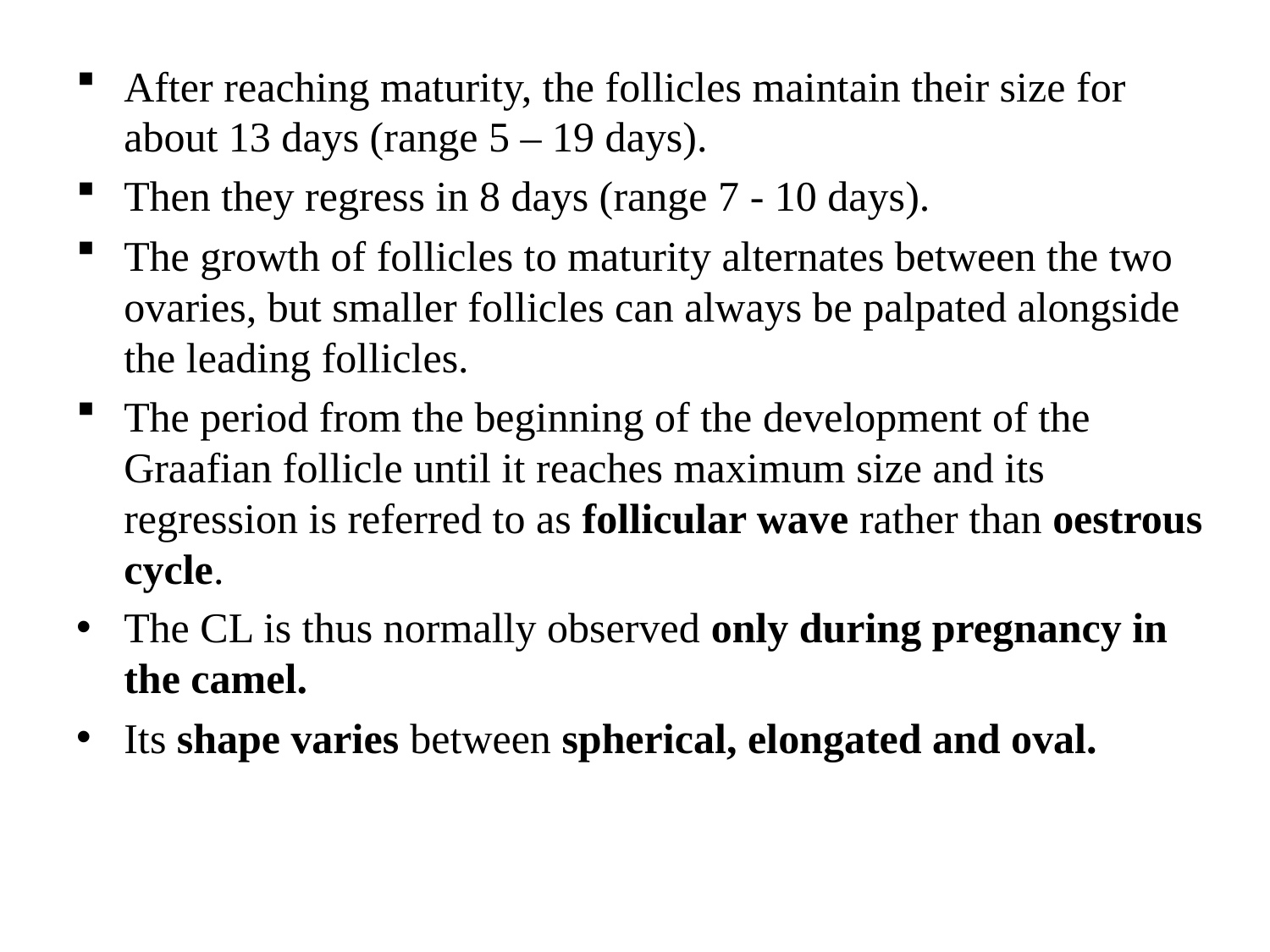

After reaching maturity, the follicles maintain their size for about 13 days (range 5 – 19 days).
Then they regress in 8 days (range 7 - 10 days).
The growth of follicles to maturity alternates between the two ovaries, but smaller follicles can always be palpated alongside the leading follicles.
The period from the beginning of the development of the Graafian follicle until it reaches maximum size and its regression is referred to as follicular wave rather than oestrous cycle.
The CL is thus normally observed only during pregnancy in the camel.
Its shape varies between spherical, elongated and oval.